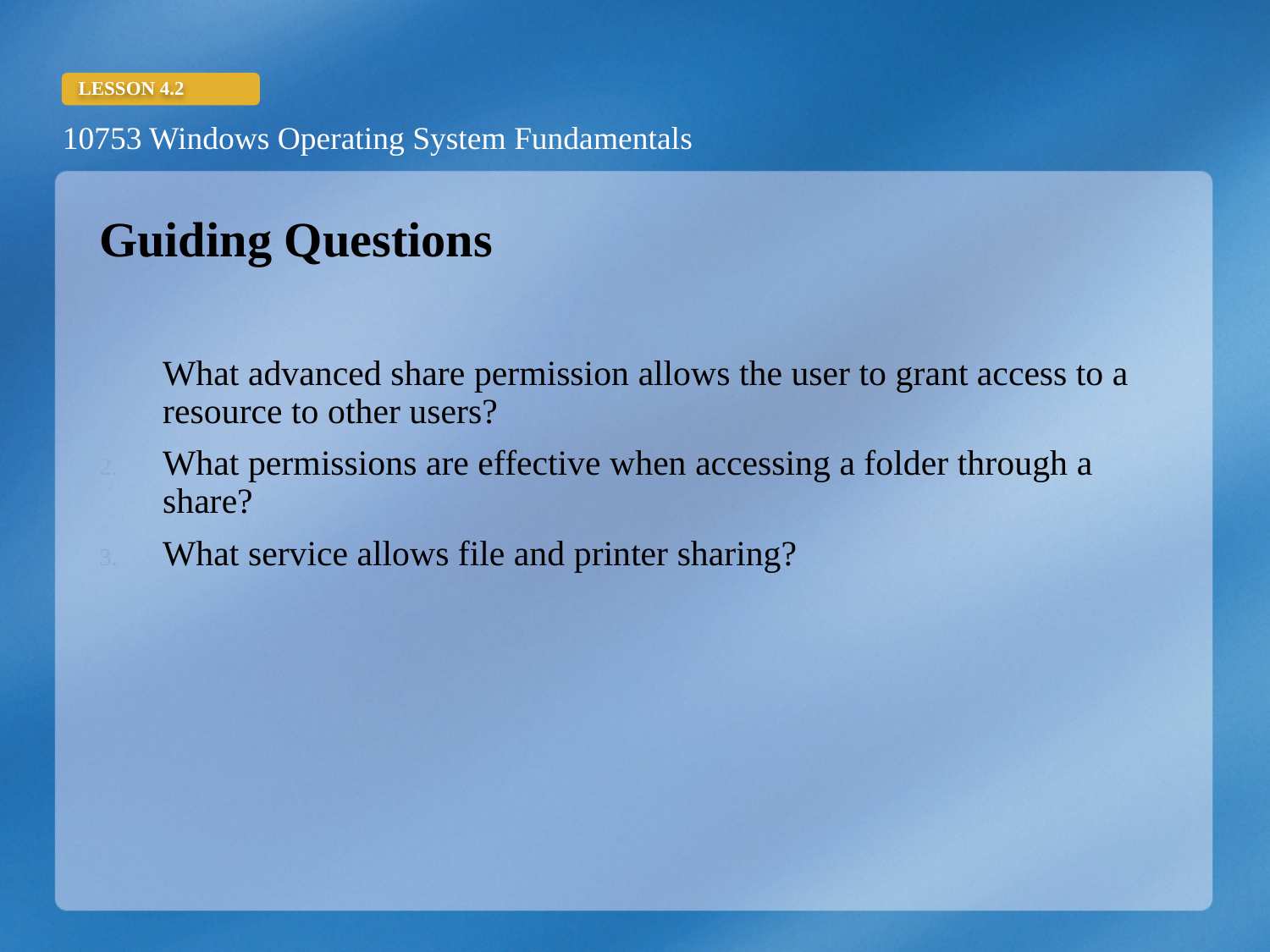

Guiding Questions

What advanced share permission allows the user to grant access to a  resource to other users?
What permissions are effective when accessing a folder through a share?
What service allows file and printer sharing?